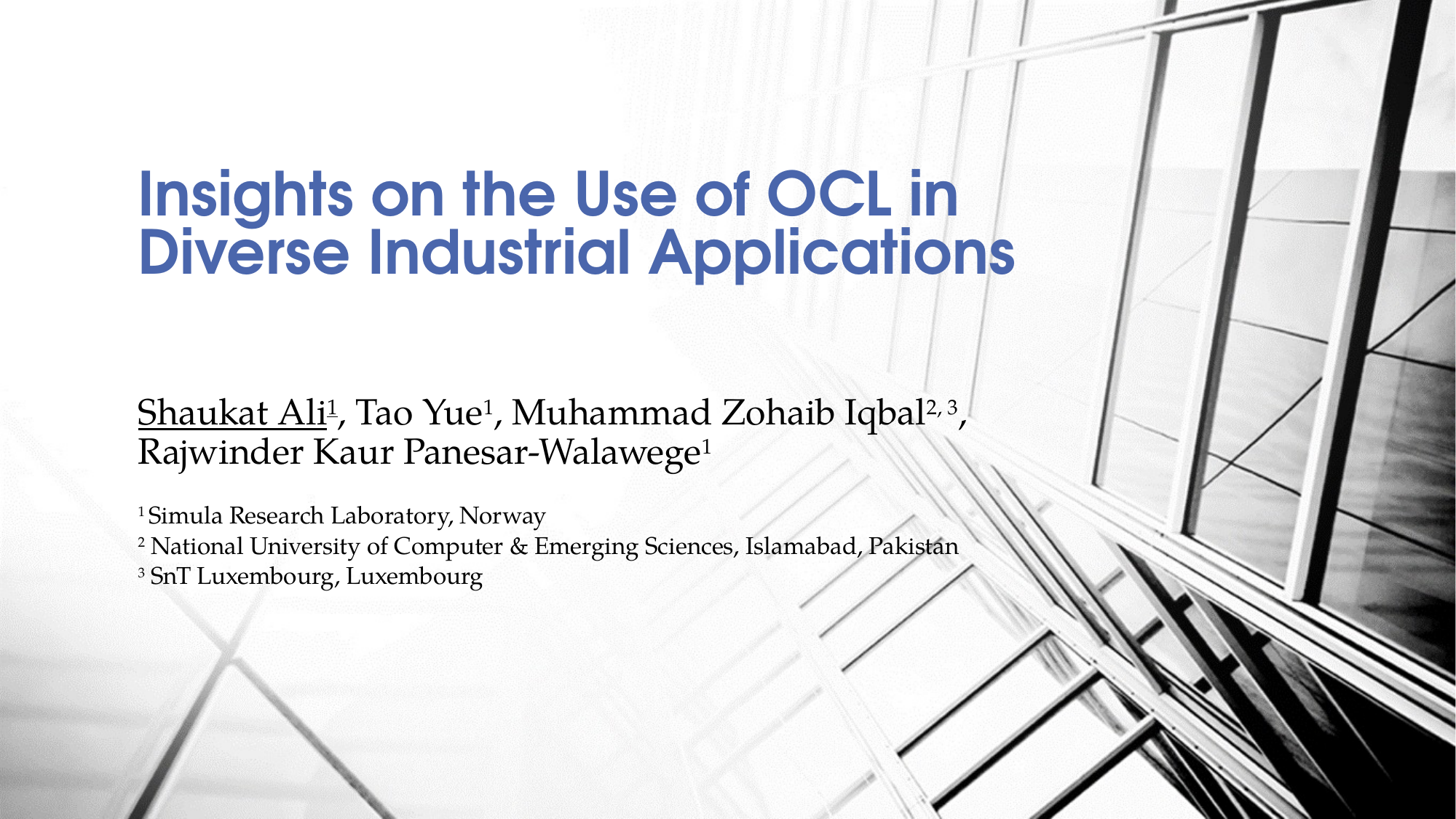

# Insights on the Use of OCL in Diverse Industrial Applications
Shaukat Ali1, Tao Yue1, Muhammad Zohaib Iqbal2, 3, Rajwinder Kaur Panesar-Walawege1

1 Simula Research Laboratory, Norway
2 National University of Computer & Emerging Sciences, Islamabad, Pakistan
3 SnT Luxembourg, Luxembourg